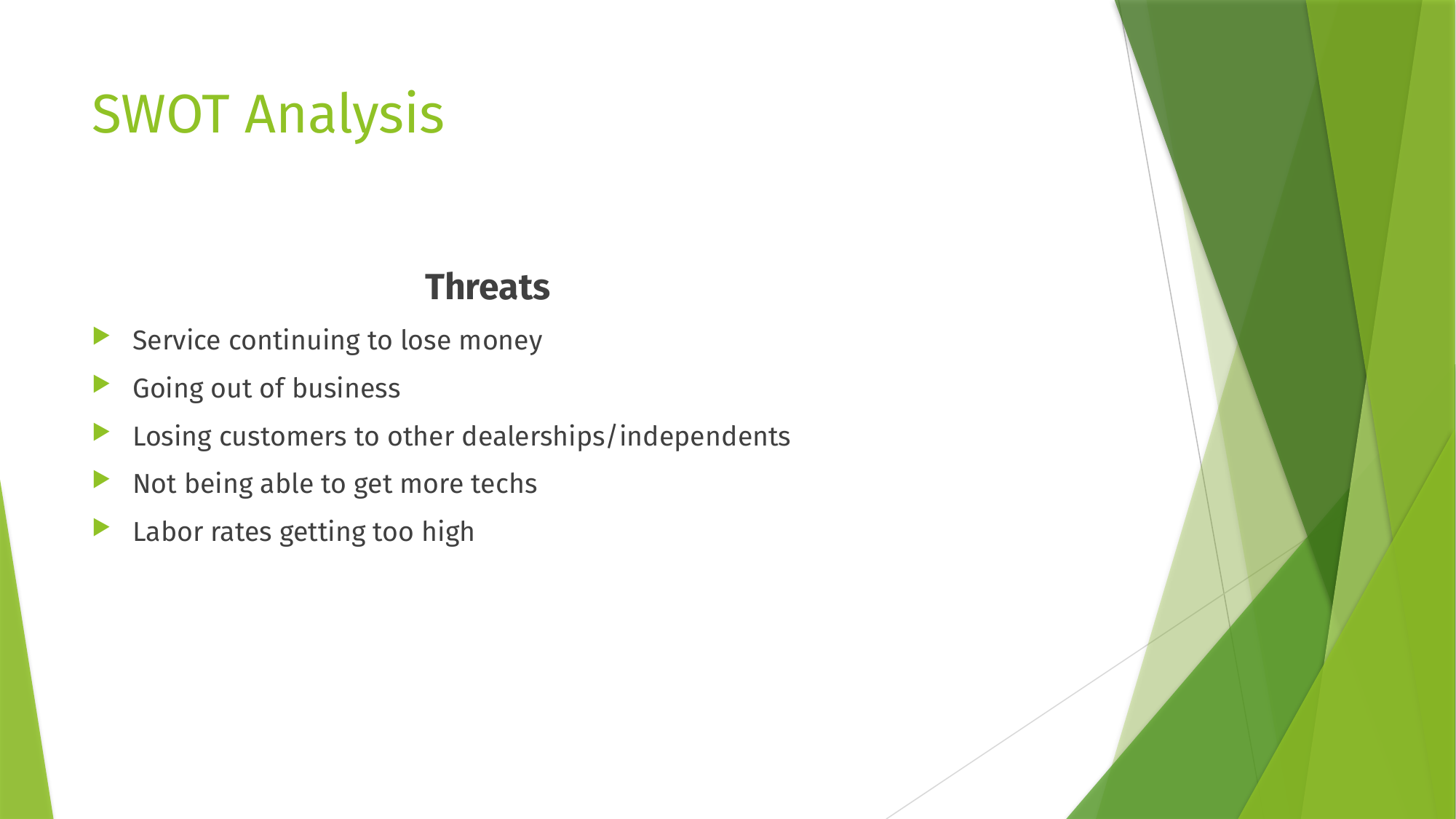

# SWOT Analysis
                                       Threats
Service continuing to lose money
Going out of business
Losing customers to other dealerships/independents
Not being able to get more techs
Labor rates getting too high